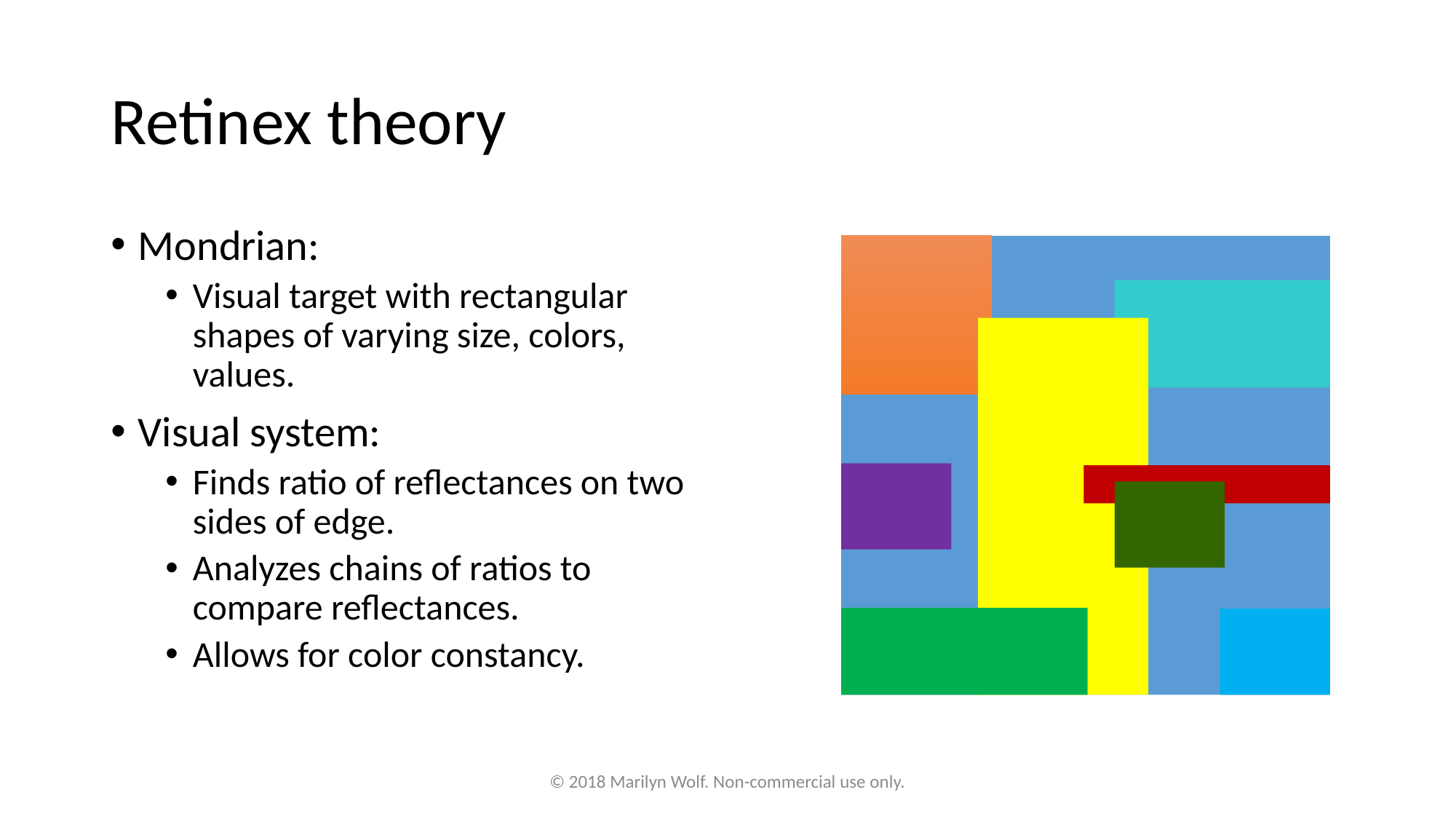

# Retinex theory
Mondrian:
Visual target with rectangular shapes of varying size, colors, values.
Visual system:
Finds ratio of reflectances on two sides of edge.
Analyzes chains of ratios to compare reflectances.
Allows for color constancy.

© 2018 Marilyn Wolf. Non-commercial use only.